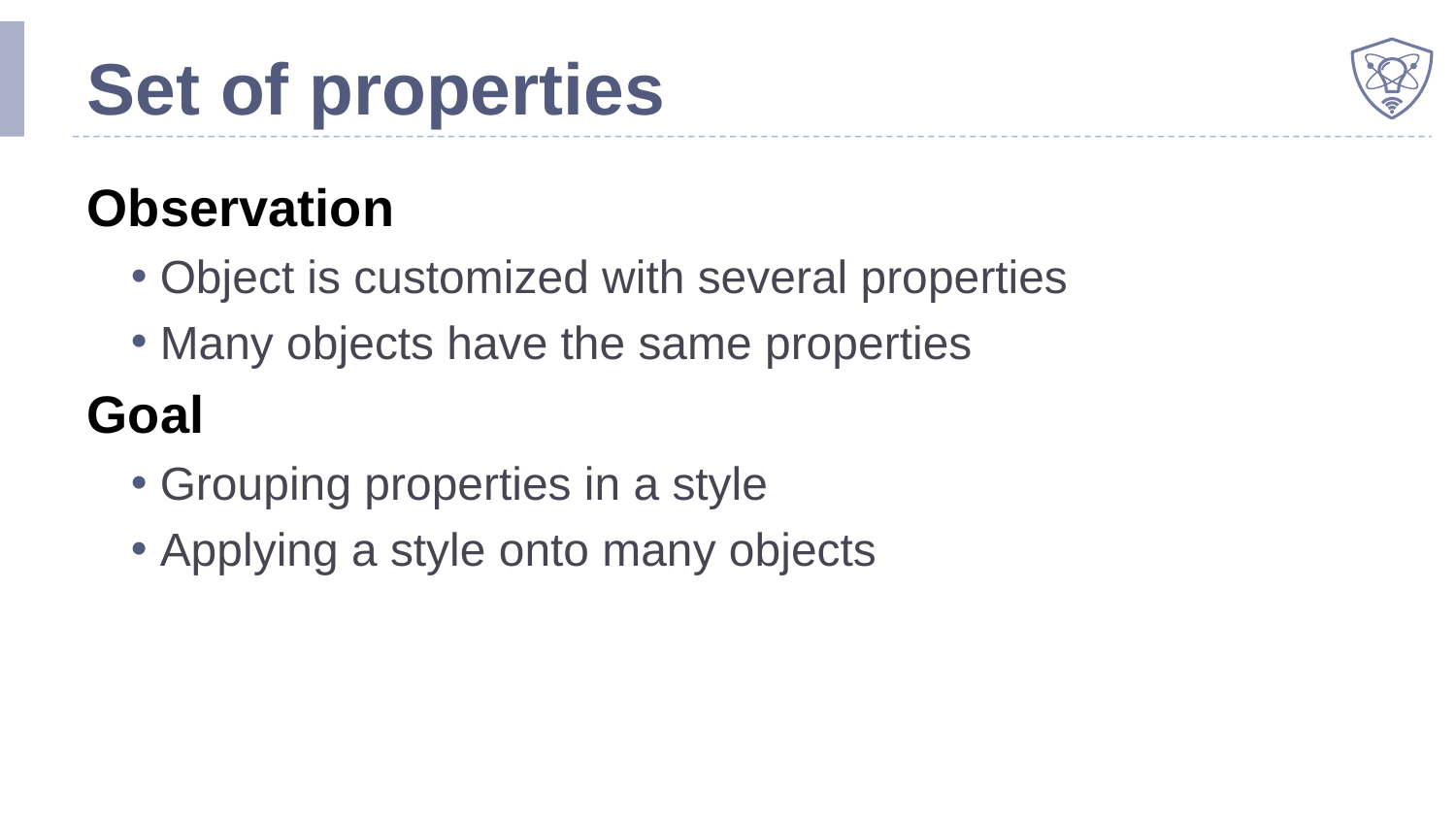

# Set of properties
Observation
Object is customized with several properties
Many objects have the same properties
Goal
Grouping properties in a style
Applying a style onto many objects